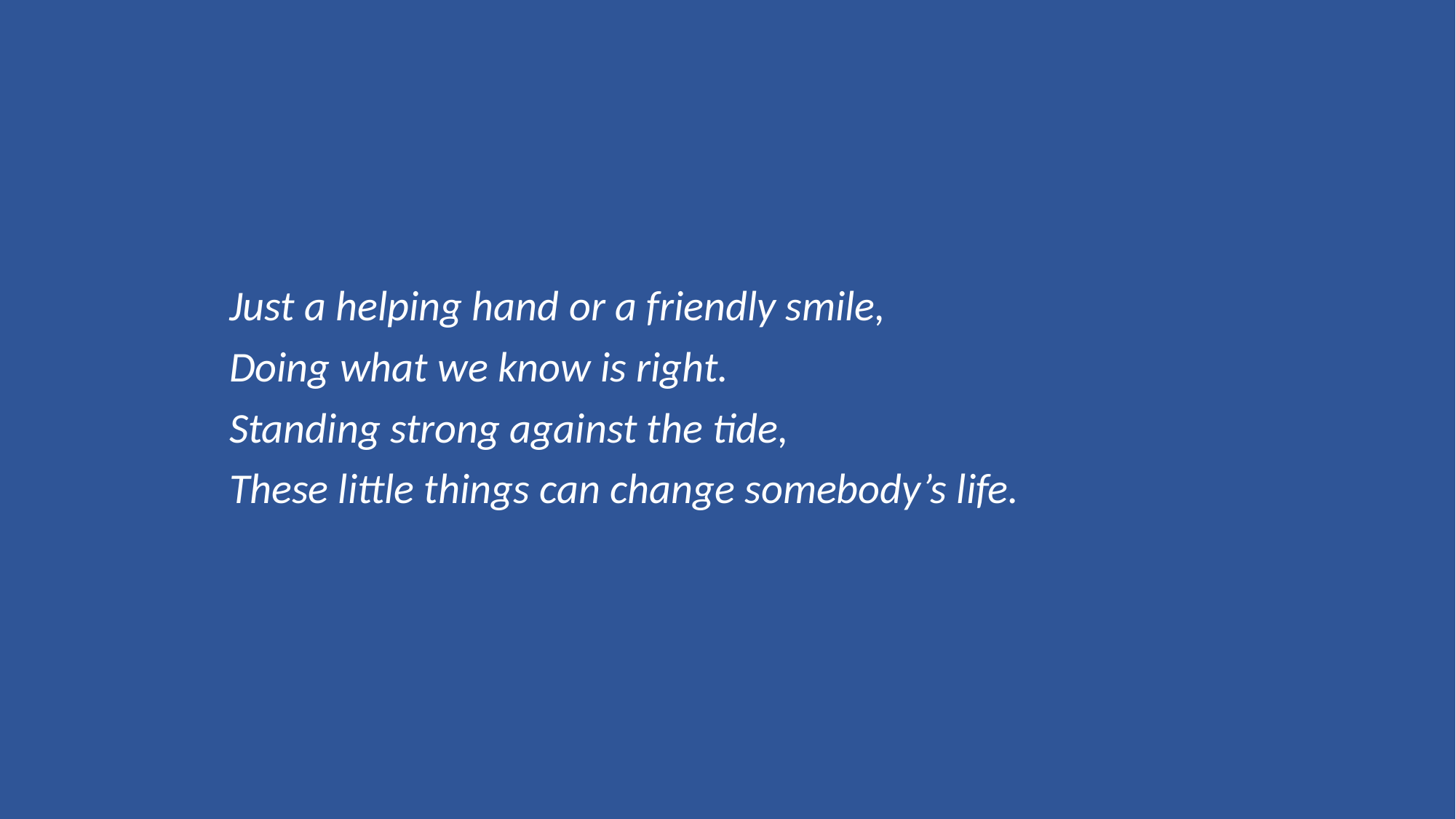

Just a helping hand or a friendly smile,
Doing what we know is right.
Standing strong against the tide,
These little things can change somebody’s life.